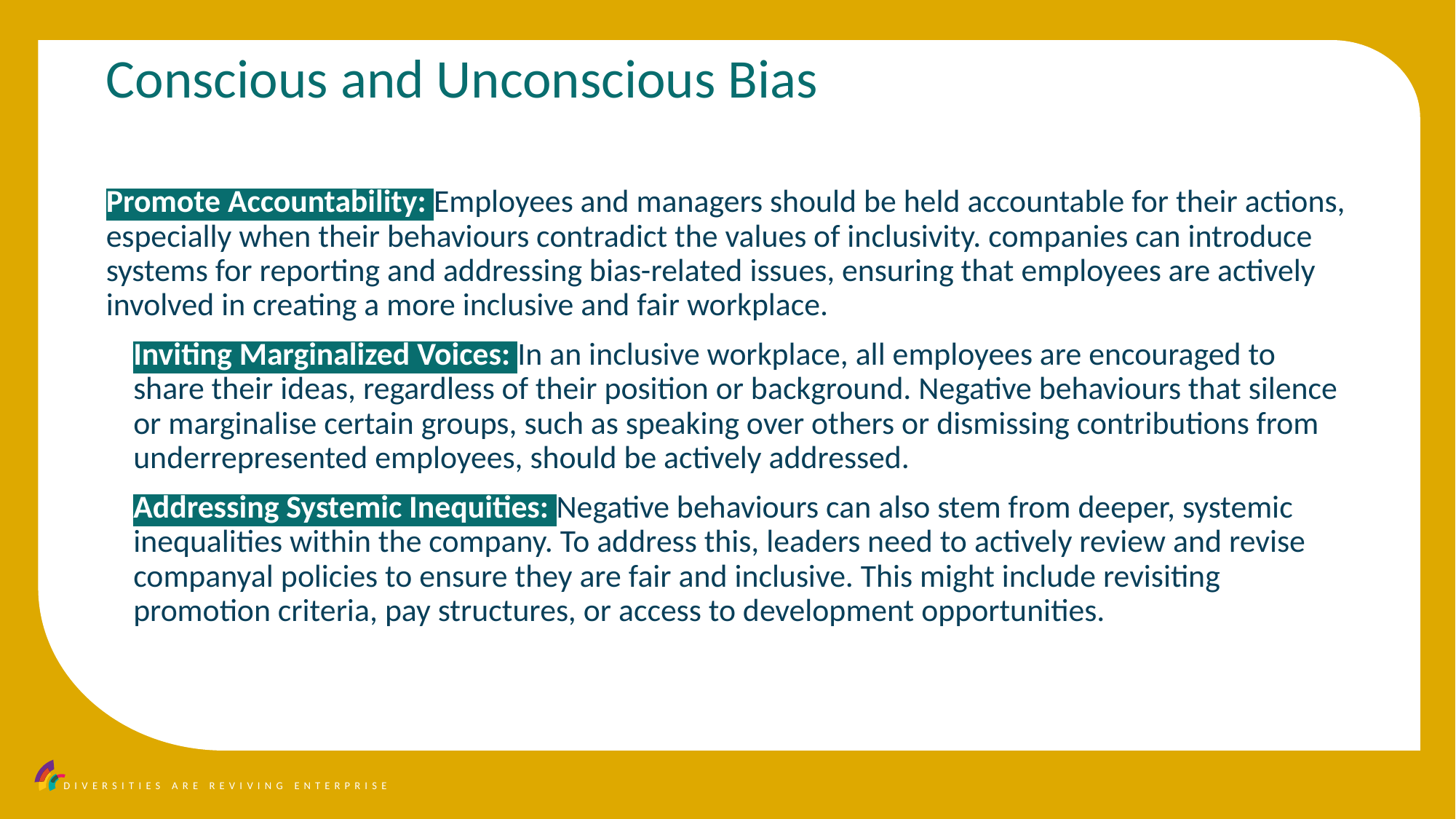

Conscious and Unconscious Bias
Promote Accountability: Employees and managers should be held accountable for their actions, especially when their behaviours contradict the values of inclusivity. companies can introduce systems for reporting and addressing bias-related issues, ensuring that employees are actively involved in creating a more inclusive and fair workplace.
Inviting Marginalized Voices: In an inclusive workplace, all employees are encouraged to share their ideas, regardless of their position or background. Negative behaviours that silence or marginalise certain groups, such as speaking over others or dismissing contributions from underrepresented employees, should be actively addressed.
Addressing Systemic Inequities: Negative behaviours can also stem from deeper, systemic inequalities within the company. To address this, leaders need to actively review and revise companyal policies to ensure they are fair and inclusive. This might include revisiting promotion criteria, pay structures, or access to development opportunities.